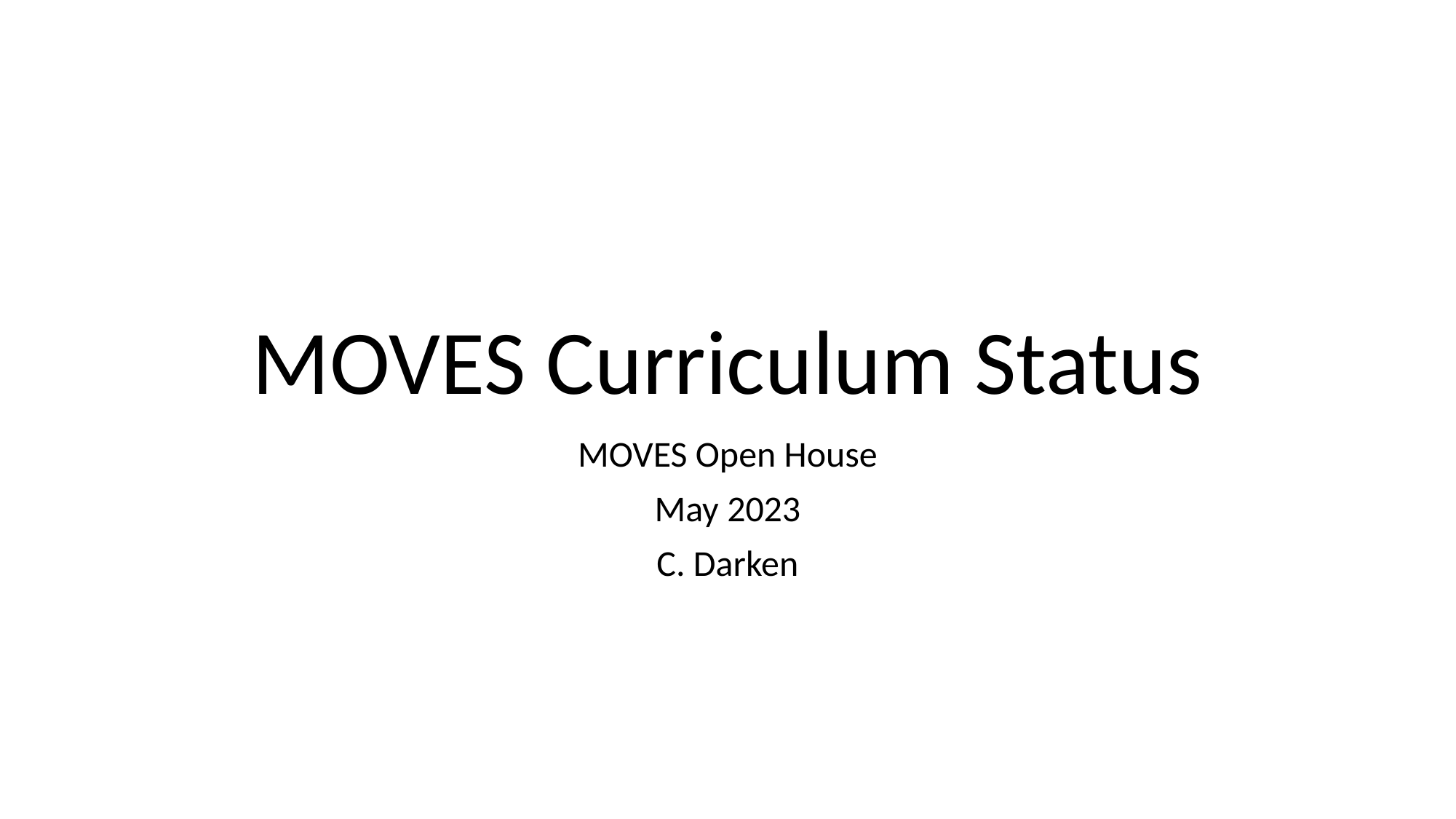

# MOVES Curriculum Status
MOVES Open House
May 2023
C. Darken